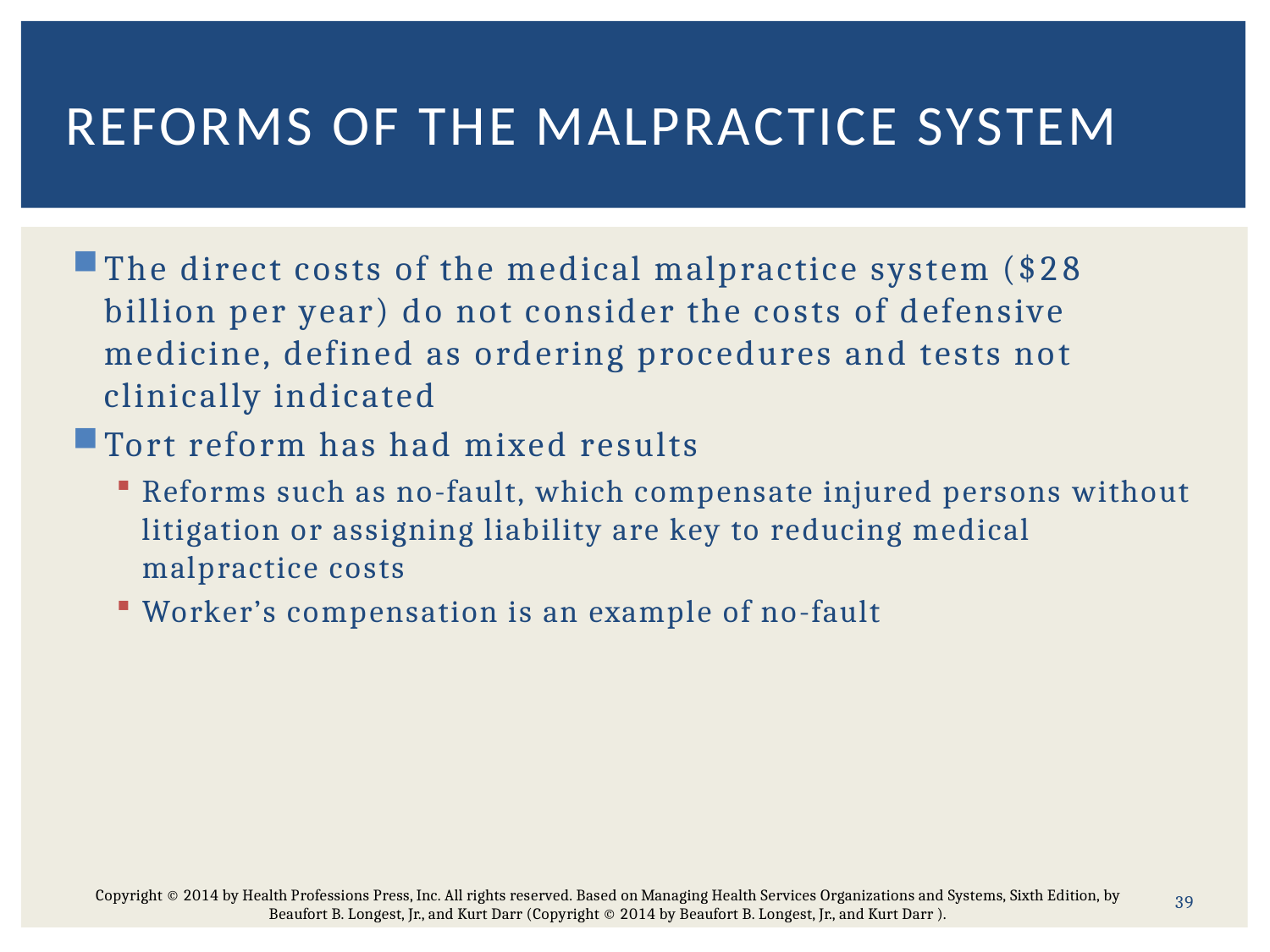

# Reforms of the Malpractice System
The direct costs of the medical malpractice system ($28 billion per year) do not consider the costs of defensive medicine, defined as ordering procedures and tests not clinically indicated
Tort reform has had mixed results
Reforms such as no-fault, which compensate injured persons without litigation or assigning liability are key to reducing medical malpractice costs
Worker’s compensation is an example of no-fault

39